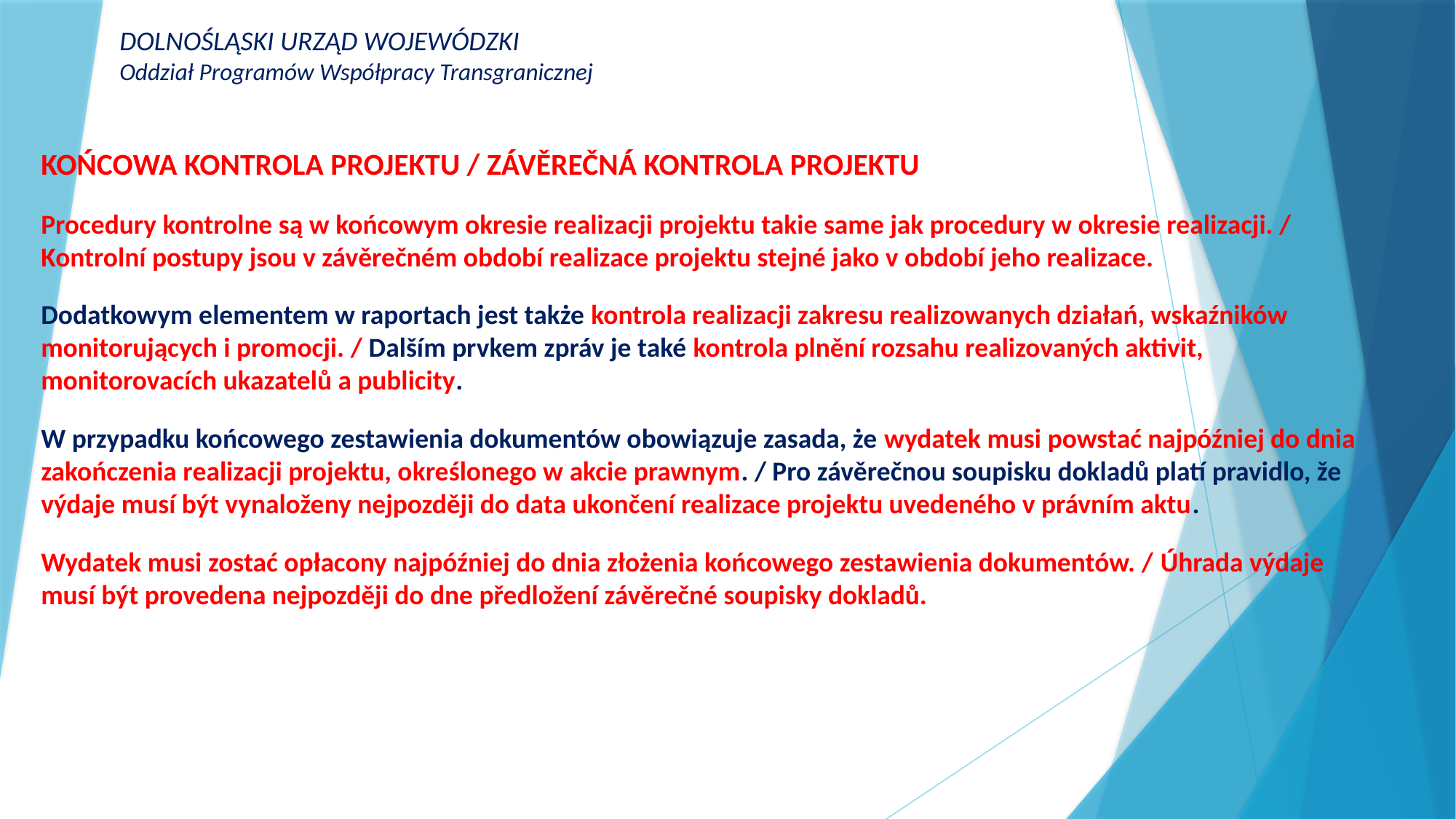

DOLNOŚLĄSKI URZĄD WOJEWÓDZKI
Oddział Programów Współpracy Transgranicznej
KOŃCOWA KONTROLA PROJEKTU / ZÁVĚREČNÁ KONTROLA PROJEKTU

Procedury kontrolne są w końcowym okresie realizacji projektu takie same jak procedury w okresie realizacji. / Kontrolní postupy jsou v závěrečném období realizace projektu stejné jako v období jeho realizace.

Dodatkowym elementem w raportach jest także kontrola realizacji zakresu realizowanych działań, wskaźników monitorujących i promocji. / Dalším prvkem zpráv je také kontrola plnění rozsahu realizovaných aktivit, monitorovacích ukazatelů a publicity.

W przypadku końcowego zestawienia dokumentów obowiązuje zasada, że wydatek musi powstać najpóźniej do dnia zakończenia realizacji projektu, określonego w akcie prawnym. / Pro závěrečnou soupisku dokladů platí pravidlo, že výdaje musí být vynaloženy nejpozději do data ukončení realizace projektu uvedeného v právním aktu.

Wydatek musi zostać opłacony najpóźniej do dnia złożenia końcowego zestawienia dokumentów. / Úhrada výdaje musí být provedena nejpozději do dne předložení závěrečné soupisky dokladů.